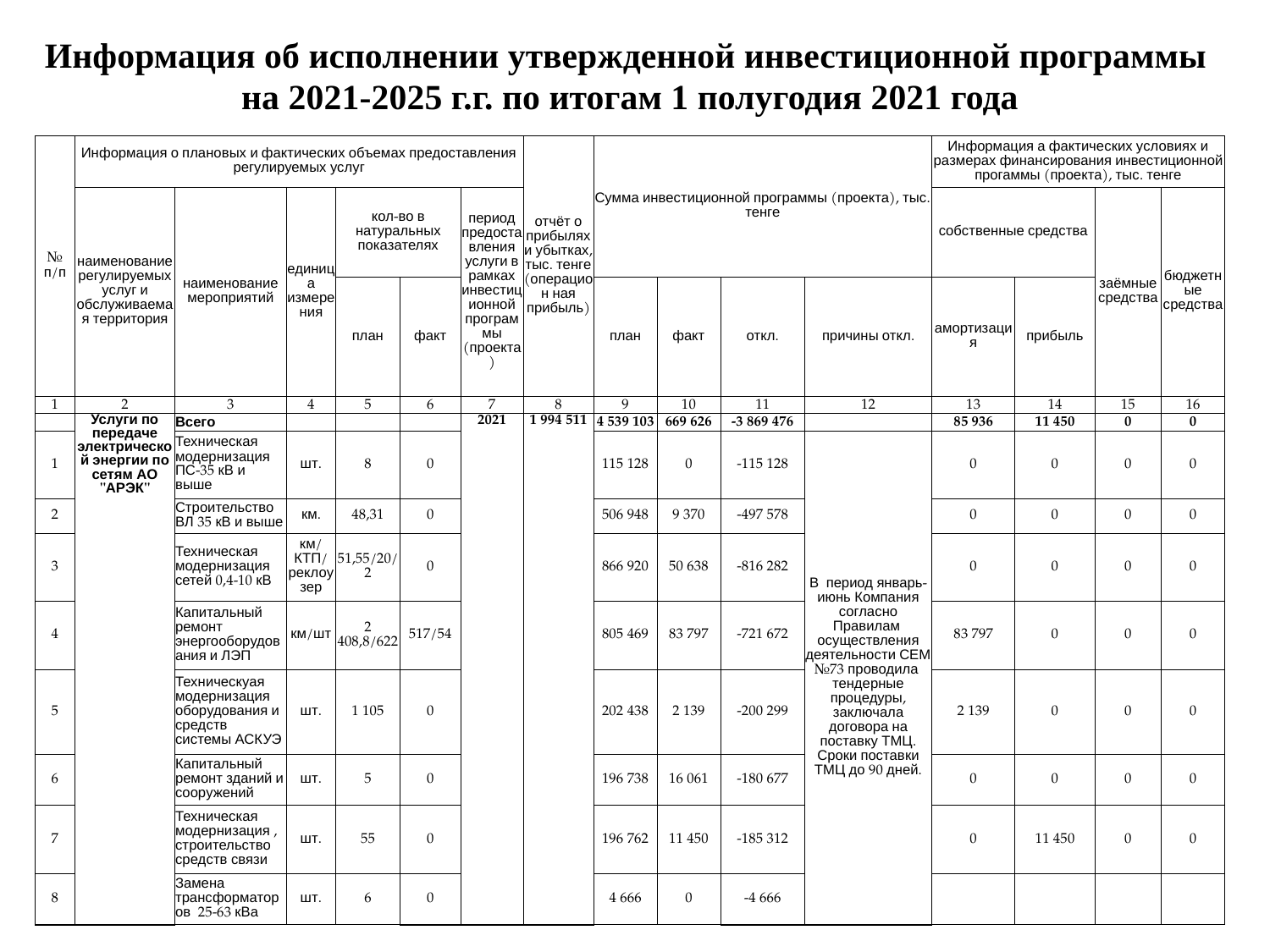

Информация об исполнении утвержденной инвестиционной программы
на 2021-2025 г.г. по итогам 1 полугодия 2021 года
| № п/п | Информация о плановых и фактических объемах предоставления регулируемых услуг |  |  |  |  |  | отчёт о прибылях и убытках, тыс. тенге (операцион ная прибыль) | Сумма инвестиционной программы (проекта), тыс. тенге |  |  |  | Информация а фактических условиях и размерах финансирования инвестиционной прогаммы (проекта), тыс. тенге |  |  |  |
| --- | --- | --- | --- | --- | --- | --- | --- | --- | --- | --- | --- | --- | --- | --- | --- |
|  | наименование регулируемых услуг и обслуживаемая территория | наименование мероприятий | единица измерения | кол-во в натуральных показателях |  | период предоставления услуги в рамках инвестиционной программы (проекта) |  |  |  |  |  | собственные средства |  | заёмные средства | бюджетные средства |
|  |  |  |  | план | факт |  |  | план | факт | откл. | причины откл. | амортизация | прибыль |  |  |
| 1 | 2 | 3 | 4 | 5 | 6 | 7 | 8 | 9 | 10 | 11 | 12 | 13 | 14 | 15 | 16 |
|  | Услуги по передаче электрической энергии по сетям АО "АРЭК" | Всего |  |  |  | 2021 | 1 994 511 | 4 539 103 | 669 626 | -3 869 476 |  | 85 936 | 11 450 | 0 | 0 |
| 1 |  | Техническая модернизация ПС-35 кВ и выше | шт. | 8 | 0 |  |  | 115 128 | 0 | -115 128 | В период январь-июнь Компания согласно Правилам осуществления деятельности СЕМ №73 проводила тендерные процедуры, заключала договора на поставку ТМЦ. Сроки поставки ТМЦ до 90 дней. | 0 | 0 | 0 | 0 |
| 2 |  | Строительство ВЛ 35 кВ и выше | км. | 48,31 | 0 |  |  | 506 948 | 9 370 | -497 578 |  | 0 | 0 | 0 | 0 |
| 3 |  | Техническая модернизация сетей 0,4-10 кВ | км/КТП/реклоузер | 51,55/20/2 | 0 |  |  | 866 920 | 50 638 | -816 282 |  | 0 | 0 | 0 | 0 |
| 4 |  | Капитальный ремонт энергооборудования и ЛЭП | км/шт | 2 408,8/622 | 517/54 |  |  | 805 469 | 83 797 | -721 672 |  | 83 797 | 0 | 0 | 0 |
| 5 |  | Техническуая модернизация оборудования и средств системы АСКУЭ | шт. | 1 105 | 0 |  |  | 202 438 | 2 139 | -200 299 |  | 2 139 | 0 | 0 | 0 |
| 6 |  | Капитальный ремонт зданий и сооружений | шт. | 5 | 0 |  |  | 196 738 | 16 061 | -180 677 |  | 0 | 0 | 0 | 0 |
| 7 |  | Техническая модернизация , строительство средств связи | шт. | 55 | 0 |  |  | 196 762 | 11 450 | -185 312 |  | 0 | 11 450 | 0 | 0 |
| 8 |  | Замена трансформаторов 25-63 кВа | шт. | 6 | 0 |  |  | 4 666 | 0 | -4 666 |  |  |  |  |  |